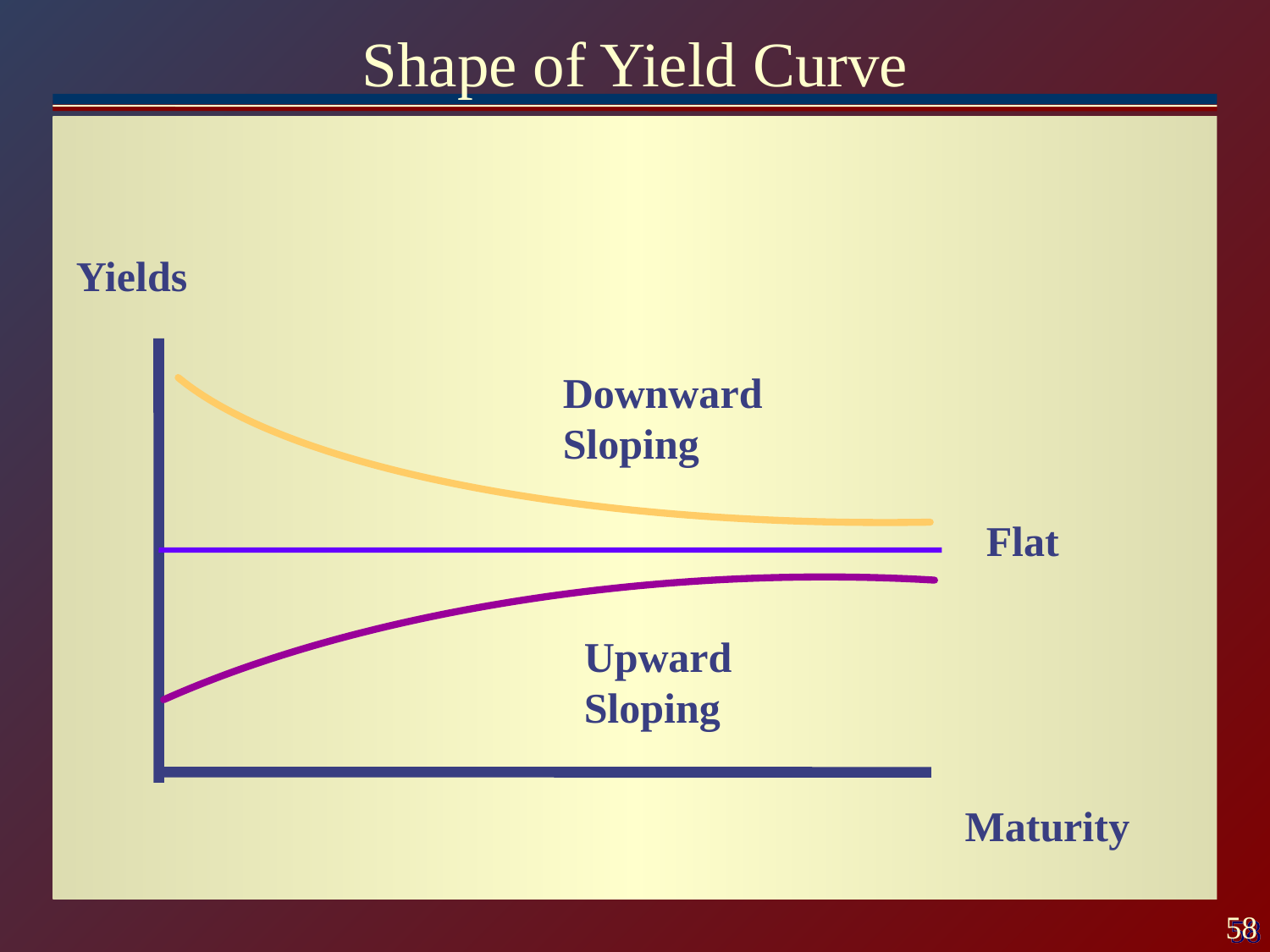

# Shape of Yield Curve
Yields

Downward Sloping
Flat

Upward Sloping

Maturity